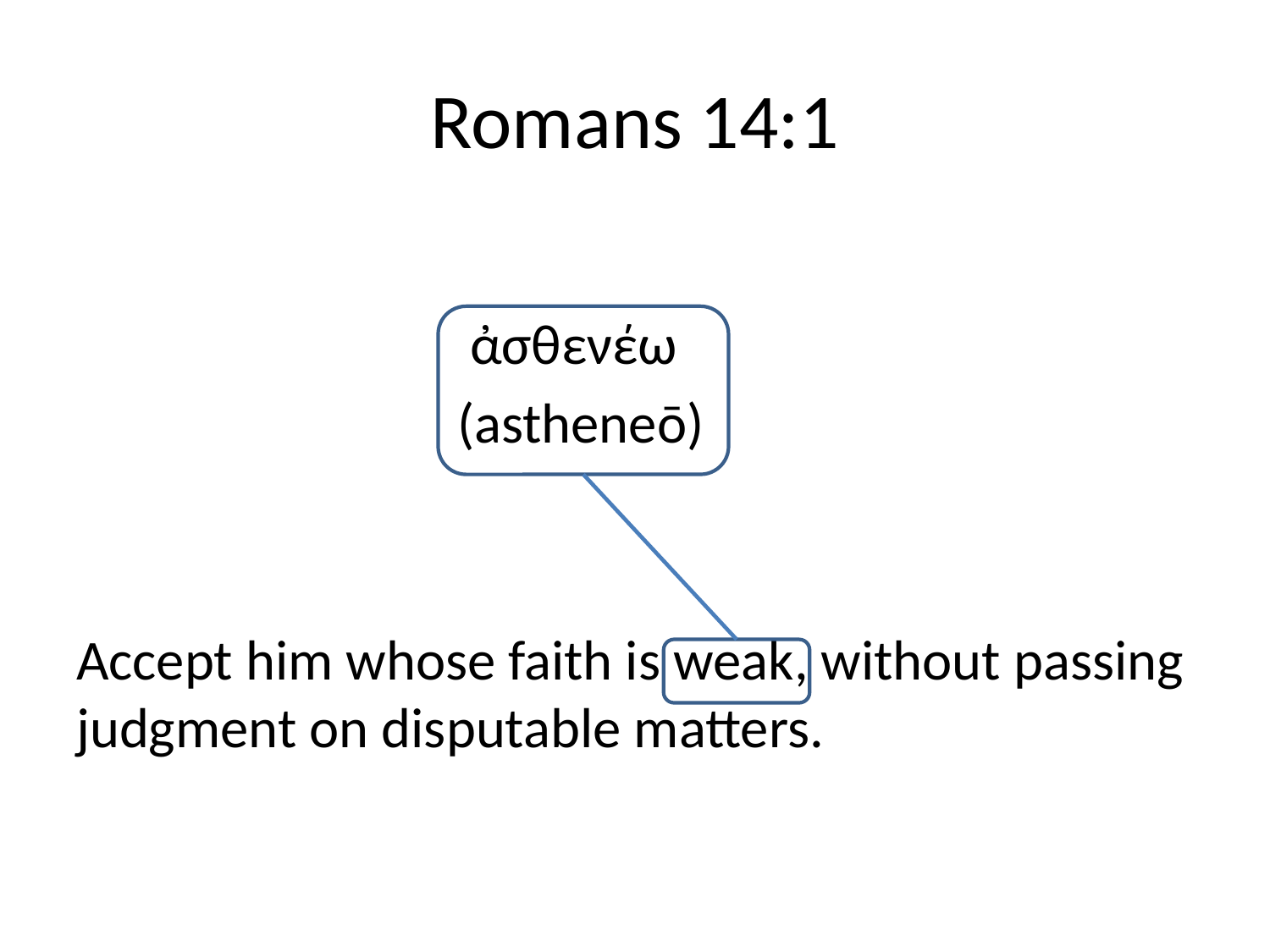

# Romans 14:1

			 ἀσθενέω
			(astheneō)

Accept him whose faith is weak, without passing judgment on disputable matters.